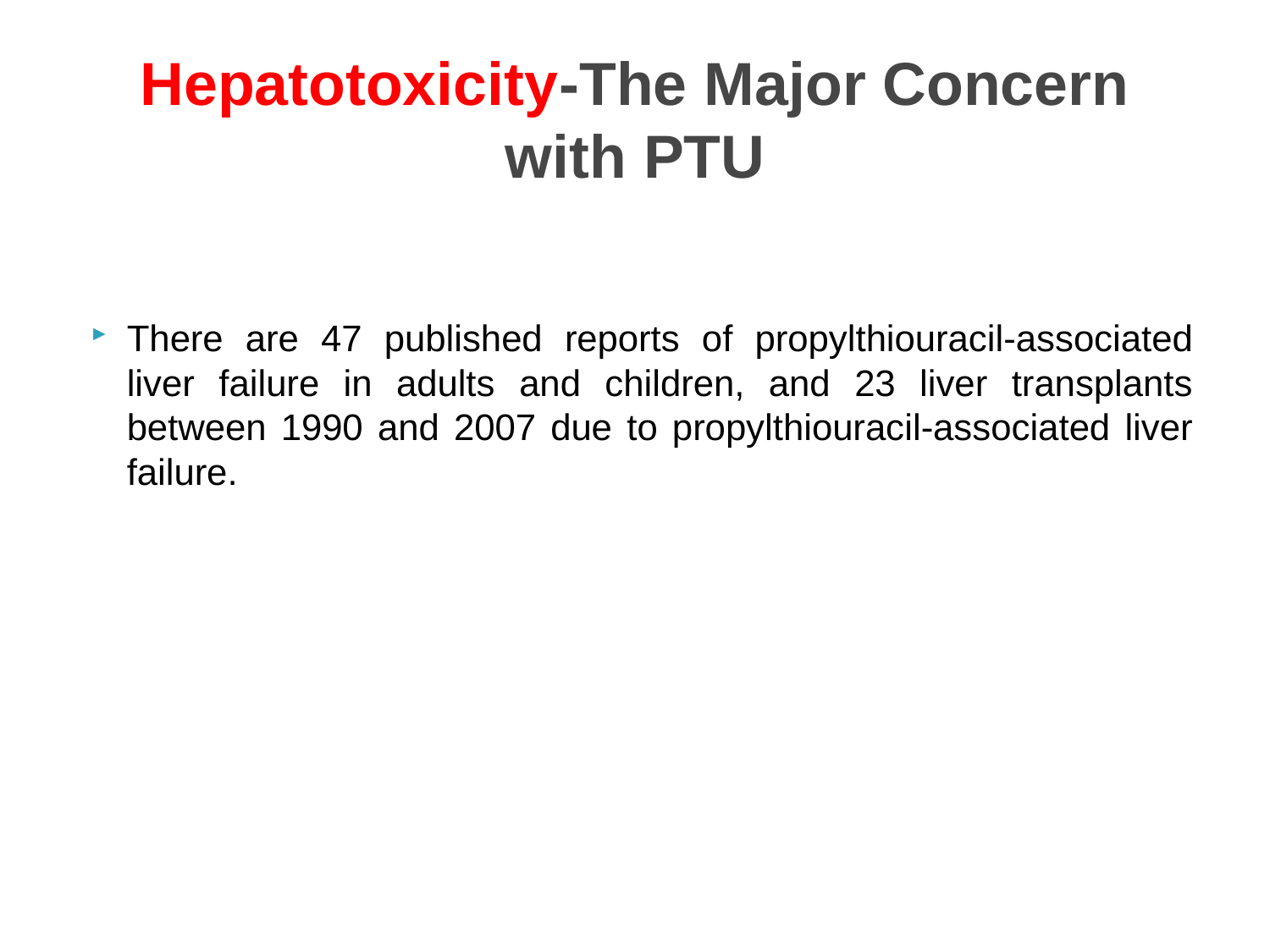

# Hepatotoxicity-The Major Concern with PTU

There are 47 published reports of propylthiouracil-associated liver failure in adults and children, and 23 liver transplants between 1990 and 2007 due to propylthiouracil-associated liver failure.